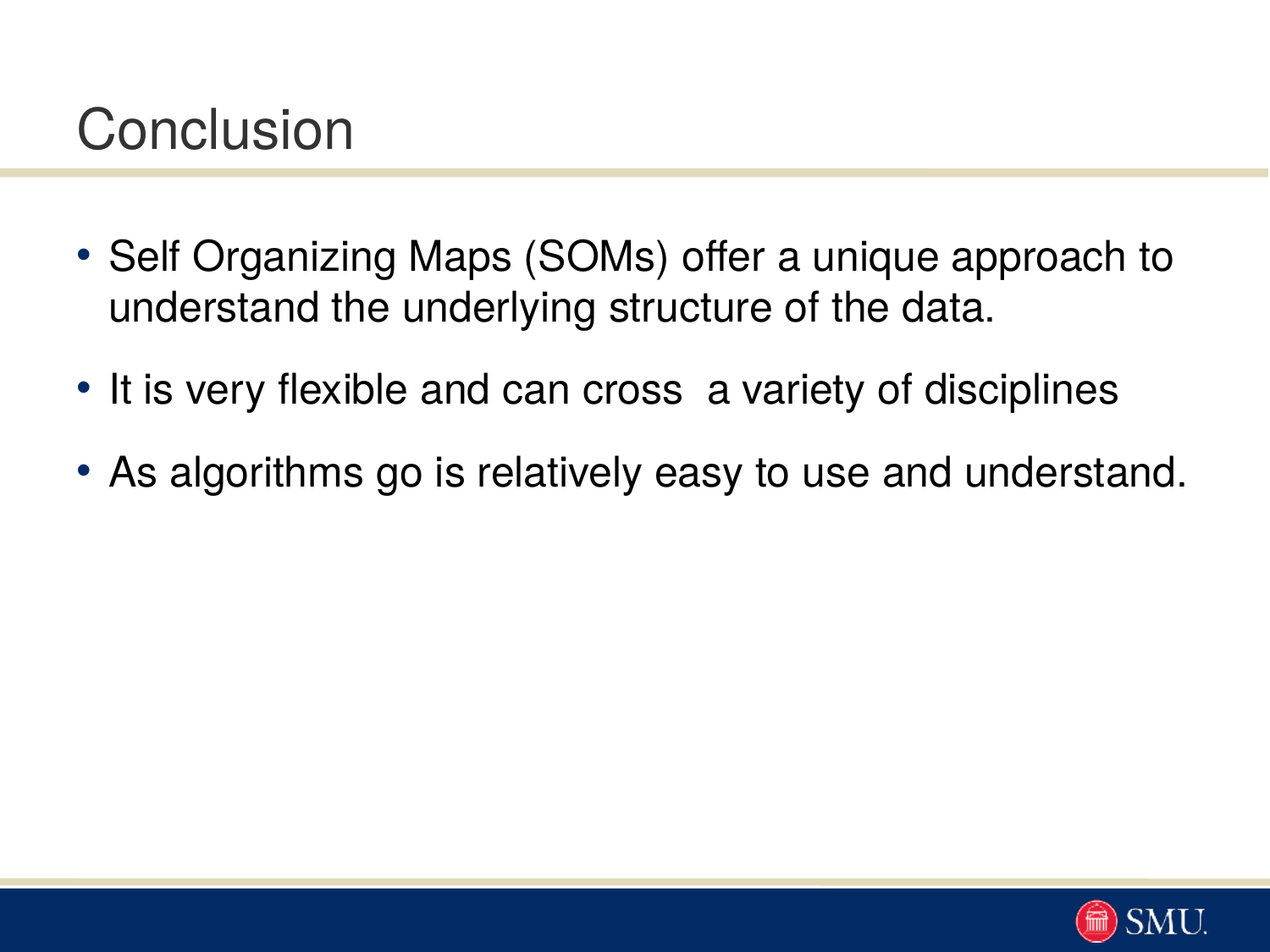

# Conclusion
Self Organizing Maps (SOMs) offer a unique approach to understand the underlying structure of the data.
It is very flexible and can cross  a variety of disciplines
As algorithms go is relatively easy to use and understand.